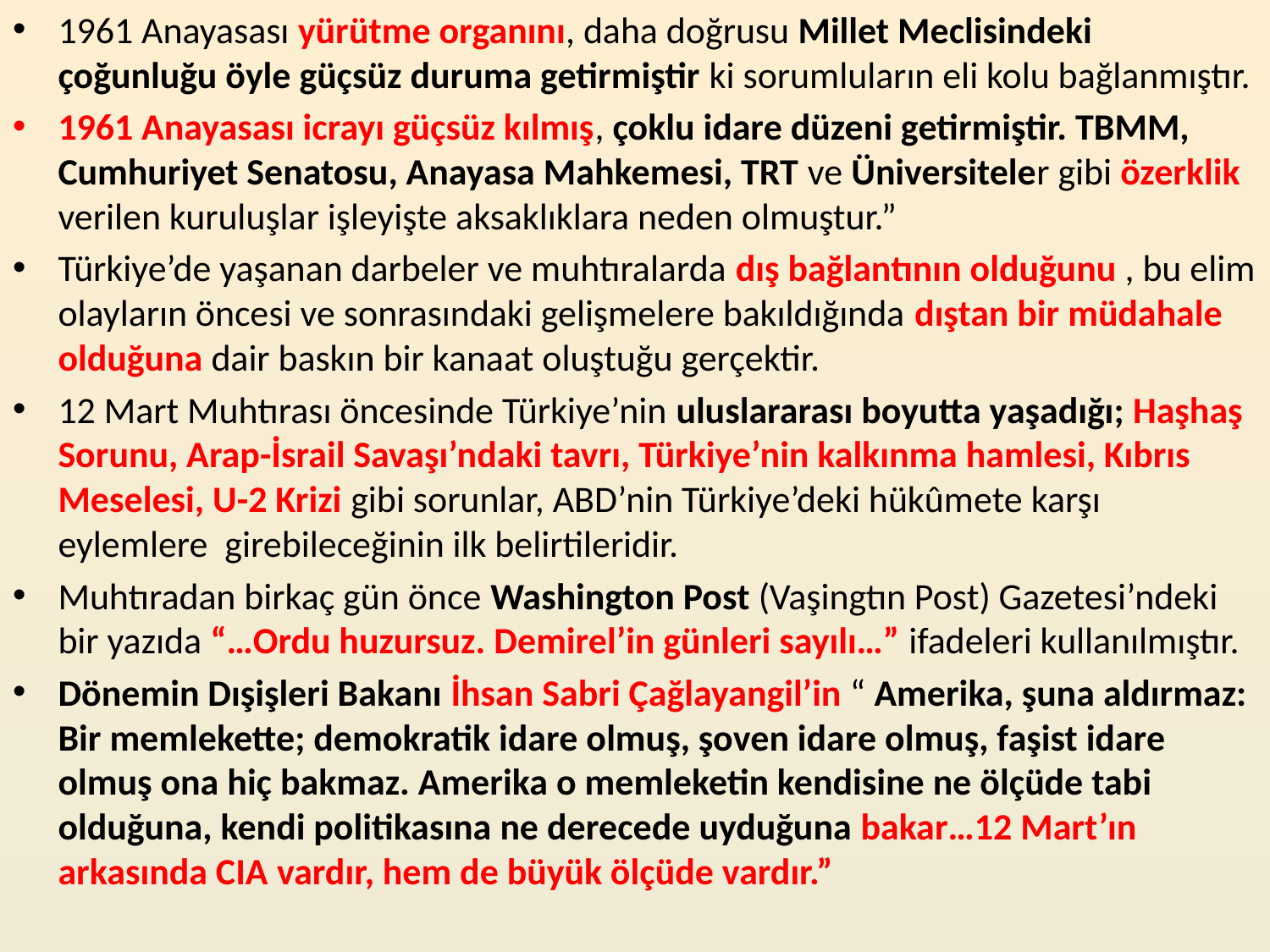

1961 Anayasası yürütme organını, daha doğrusu Millet Meclisindeki çoğunluğu öyle güçsüz duruma getirmiştir ki sorumluların eli kolu bağlanmıştır.
1961 Anayasası icrayı güçsüz kılmış, çoklu idare düzeni getirmiştir. TBMM, Cumhuriyet Senatosu, Anayasa Mahkemesi, TRT ve Üniversiteler gibi özerklik verilen kuruluşlar işleyişte aksaklıklara neden olmuştur.”
Türkiye’de yaşanan darbeler ve muhtıralarda dış bağlantının olduğunu , bu elim olayların öncesi ve sonrasındaki gelişmelere bakıldığında dıştan bir müdahale olduğuna dair baskın bir kanaat oluştuğu gerçektir.
12 Mart Muhtırası öncesinde Türkiye’nin uluslararası boyutta yaşadığı; Haşhaş Sorunu, Arap-İsrail Savaşı’ndaki tavrı, Türkiye’nin kalkınma hamlesi, Kıbrıs Meselesi, U-2 Krizi gibi sorunlar, ABD’nin Türkiye’deki hükûmete karşı eylemlere  girebileceğinin ilk belirtileridir.
Muhtıradan birkaç gün önce Washington Post (Vaşingtın Post) Gazetesi’ndeki bir yazıda “…Ordu huzursuz. Demirel’in günleri sayılı…” ifadeleri kullanılmıştır.
Dönemin Dışişleri Bakanı İhsan Sabri Çağlayangil’in “ Amerika, şuna aldırmaz: Bir memlekette; demokratik idare olmuş, şoven idare olmuş, faşist idare olmuş ona hiç bakmaz. Amerika o memleketin kendisine ne ölçüde tabi olduğuna, kendi politikasına ne derecede uyduğuna bakar…12 Mart’ın arkasında CIA vardır, hem de büyük ölçüde vardır.”